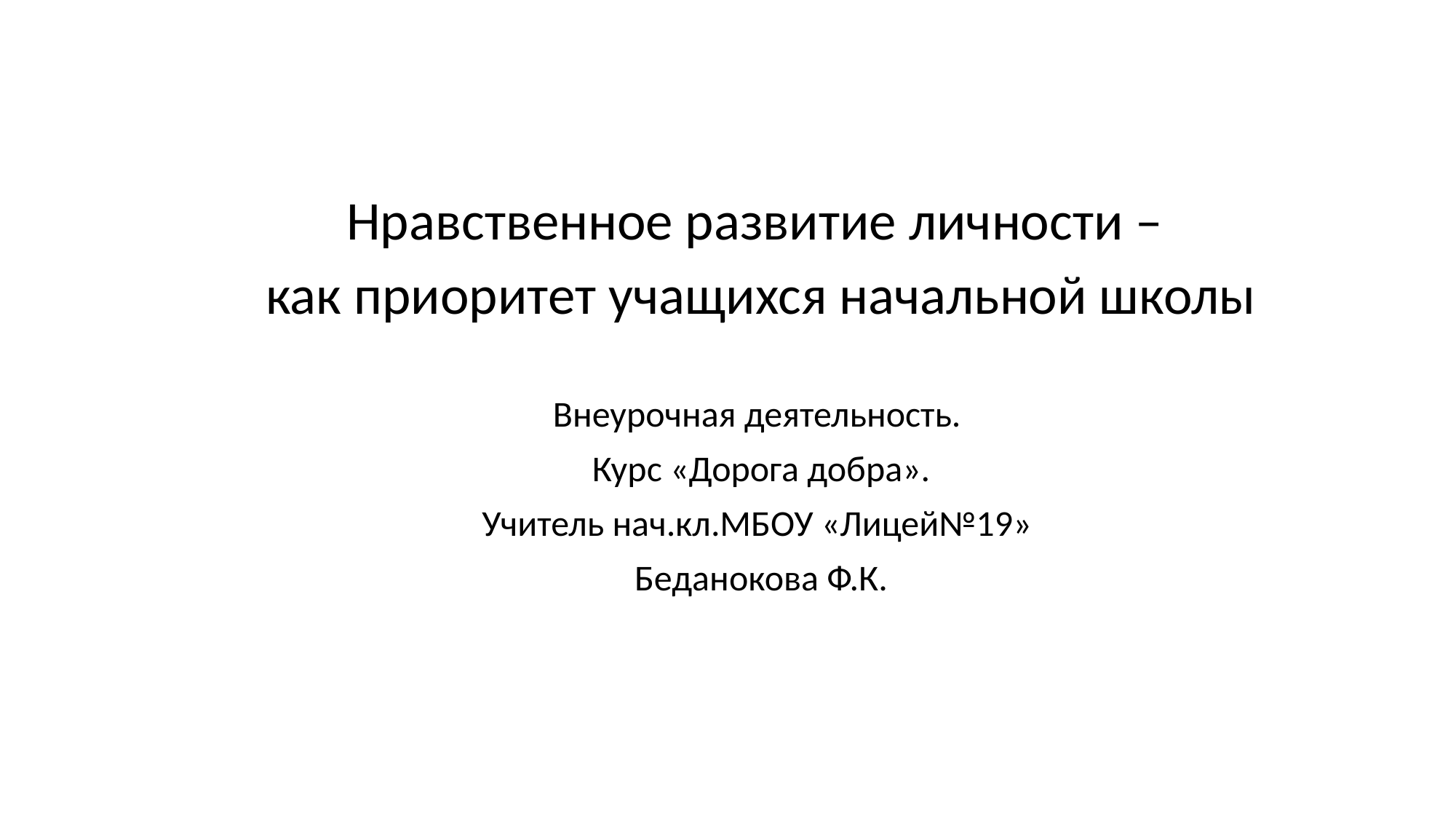

Нравственное развитие личности –
как приоритет учащихся начальной школы

Внеурочная деятельность.
Курс «Дорога добра».
Учитель нач.кл.МБОУ «Лицей№19»
Беданокова Ф.К.